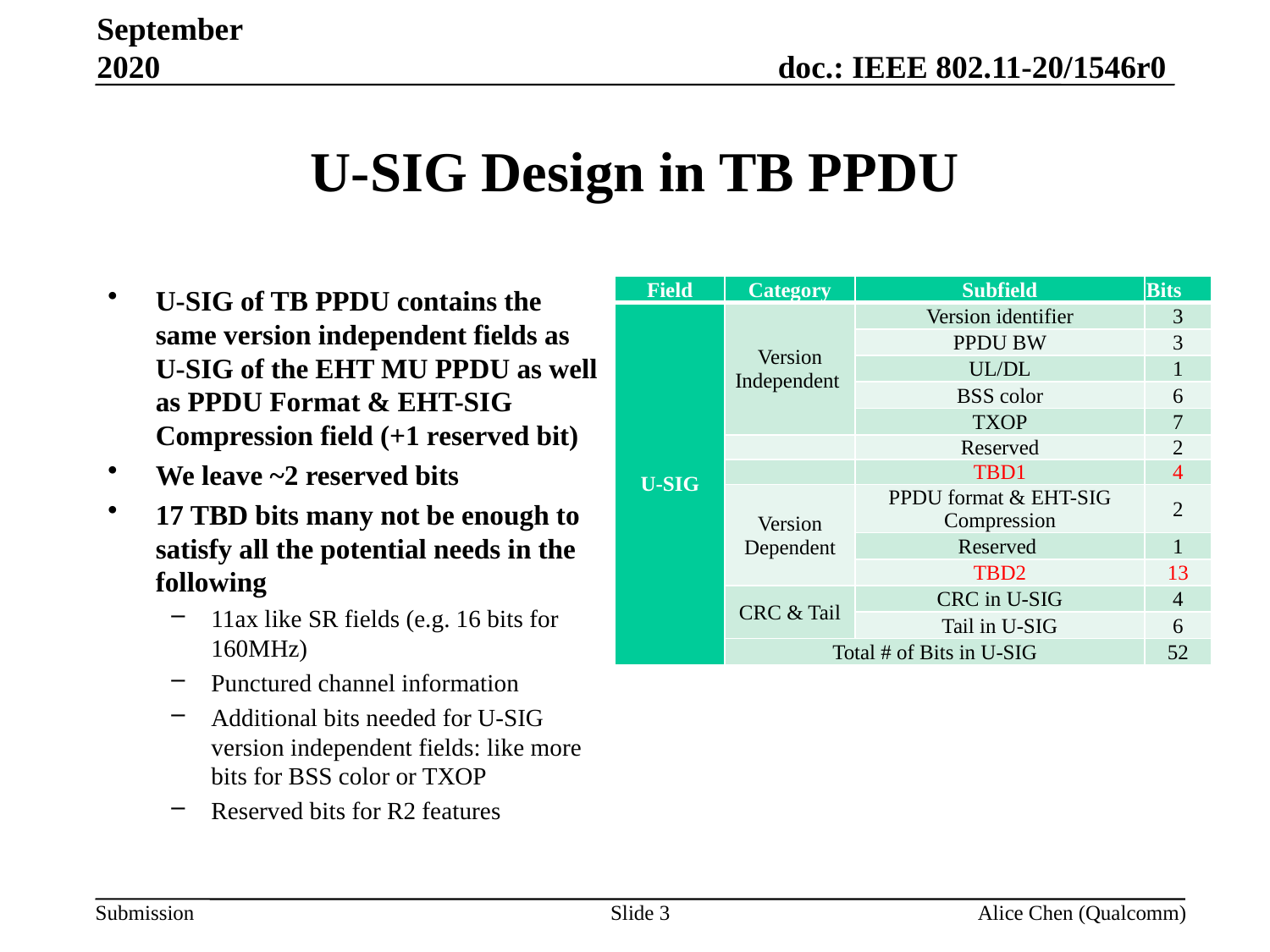

September 2020
# U-SIG Design in TB PPDU
U-SIG of TB PPDU contains the same version independent fields as U-SIG of the EHT MU PPDU as well as PPDU Format & EHT-SIG Compression field (+1 reserved bit)
We leave ~2 reserved bits
17 TBD bits many not be enough to satisfy all the potential needs in the following
11ax like SR fields (e.g. 16 bits for 160MHz)
Punctured channel information
Additional bits needed for U-SIG version independent fields: like more bits for BSS color or TXOP
Reserved bits for R2 features

| Field | Category | Subfield | Bits |
| --- | --- | --- | --- |
| U-SIG | Version Independent | Version identifier | 3 |
|  |  | PPDU BW | 3 |
|  |  | UL/DL | 1 |
|  |  | BSS color | 6 |
|  |  | TXOP | 7 |
|  |  | Reserved | 2 |
|  |  | TBD1 | 4 |
|  | Version Dependent | PPDU format & EHT-SIG Compression | 2 |
|  |  | Reserved | 1 |
|  |  | TBD2 | 13 |
|  | CRC & Tail | CRC in U-SIG | 4 |
|  |  | Tail in U-SIG | 6 |
|  | Total # of Bits in U-SIG |  | 52 |
Slide 3
Alice Chen (Qualcomm)